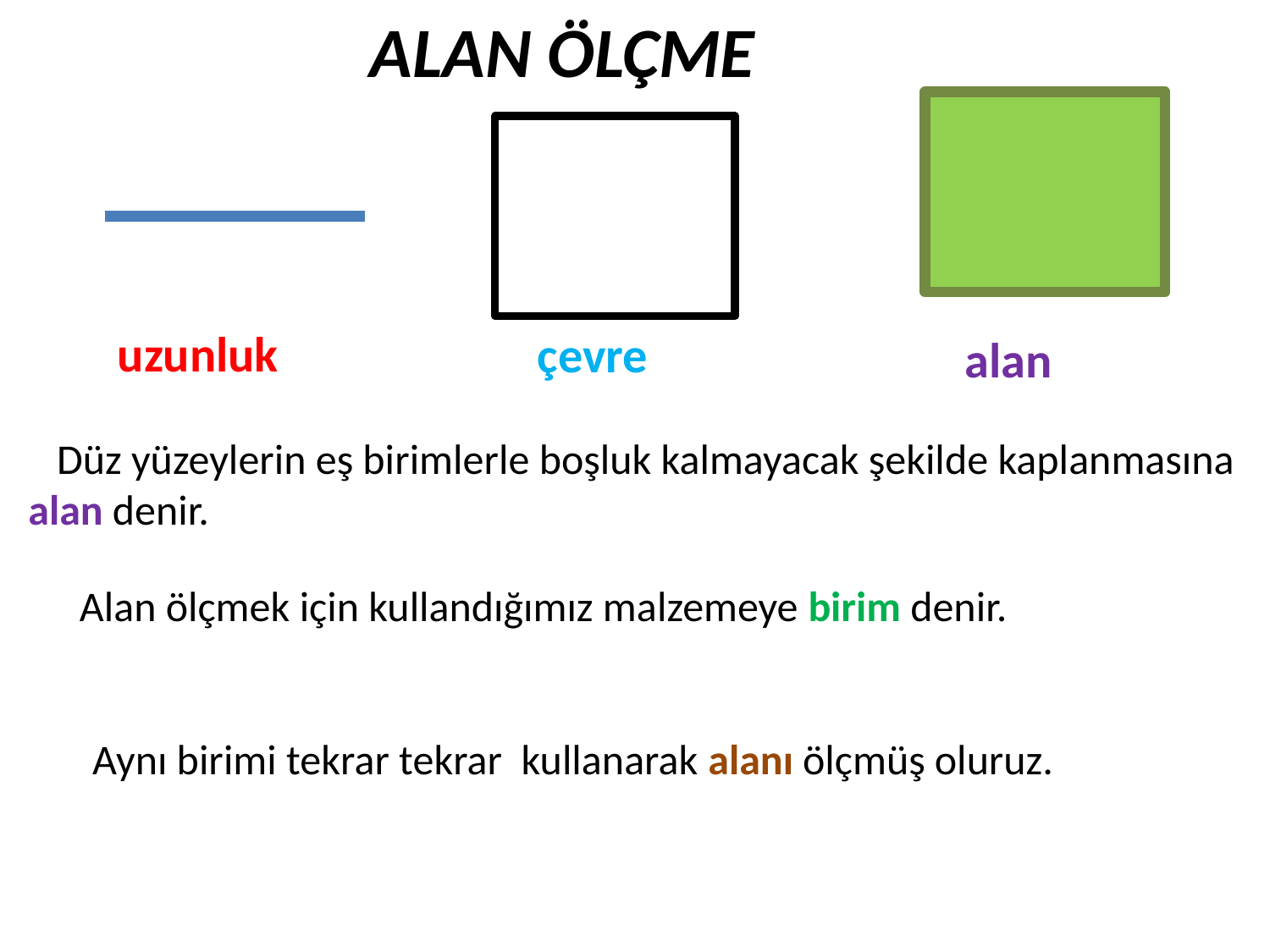

ALAN ÖLÇME

uzunluk
çevre
alan
   Düz yüzeylerin eş birimlerle boşluk kalmayacak şekilde kaplanmasına alan denir.
 Alan ölçmek için kullandığımız malzemeye birim denir.
Aynı birimi tekrar tekrar  kullanarak alanı ölçmüş oluruz.